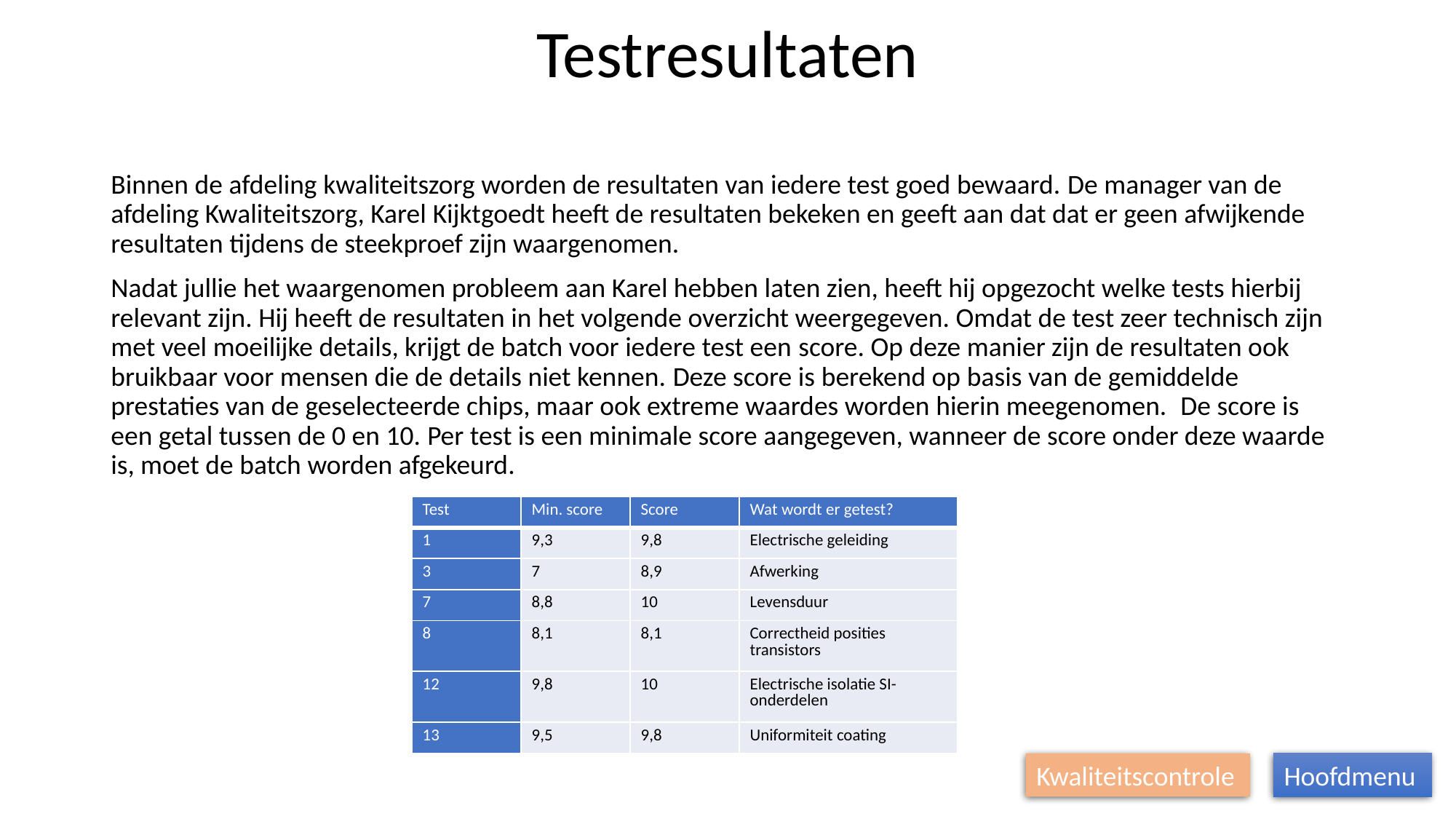

# Testresultaten
Binnen de afdeling kwaliteitszorg worden de resultaten van iedere test goed bewaard. De manager van de afdeling Kwaliteitszorg, Karel Kijktgoedt heeft de resultaten bekeken en geeft aan dat dat er geen afwijkende resultaten tijdens de steekproef zijn waargenomen.
Nadat jullie het waargenomen probleem aan Karel hebben laten zien, heeft hij opgezocht welke tests hierbij relevant zijn. Hij heeft de resultaten in het volgende overzicht weergegeven. Omdat de test zeer technisch zijn met veel moeilijke details, krijgt de batch voor iedere test een score. Op deze manier zijn de resultaten ook bruikbaar voor mensen die de details niet kennen. Deze score is berekend op basis van de gemiddelde prestaties van de geselecteerde chips, maar ook extreme waardes worden hierin meegenomen.  De score is een getal tussen de 0 en 10. Per test is een minimale score aangegeven, wanneer de score onder deze waarde is, moet de batch worden afgekeurd.
| Test | Min. score | Score | Wat wordt er getest? |
| --- | --- | --- | --- |
| 1 | 9,3 | 9,8 | Electrische geleiding |
| 3 | 7 | 8,9 | Afwerking |
| 7 | 8,8 | 10 | Levensduur |
| 8 | 8,1 | 8,1 | Correctheid posities transistors |
| 12 | 9,8 | 10 | Electrische isolatie SI-onderdelen |
| 13 | 9,5 | 9,8 | Uniformiteit coating |
Kwaliteitscontrole
Hoofdmenu